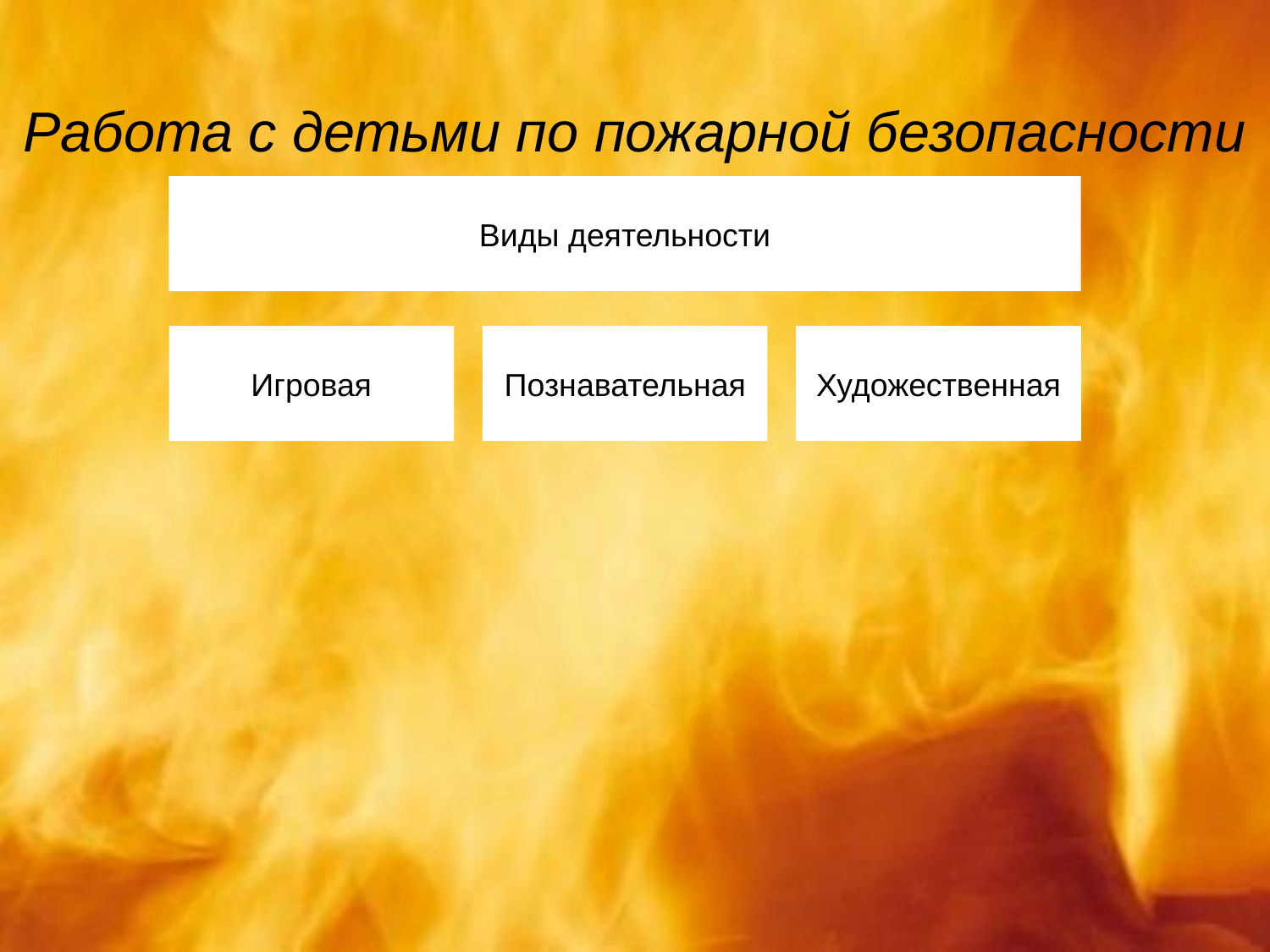

# Работа с детьми по пожарной безопасности реализовывается
Виды деятельности
Игровая
Познавательная
Художественная